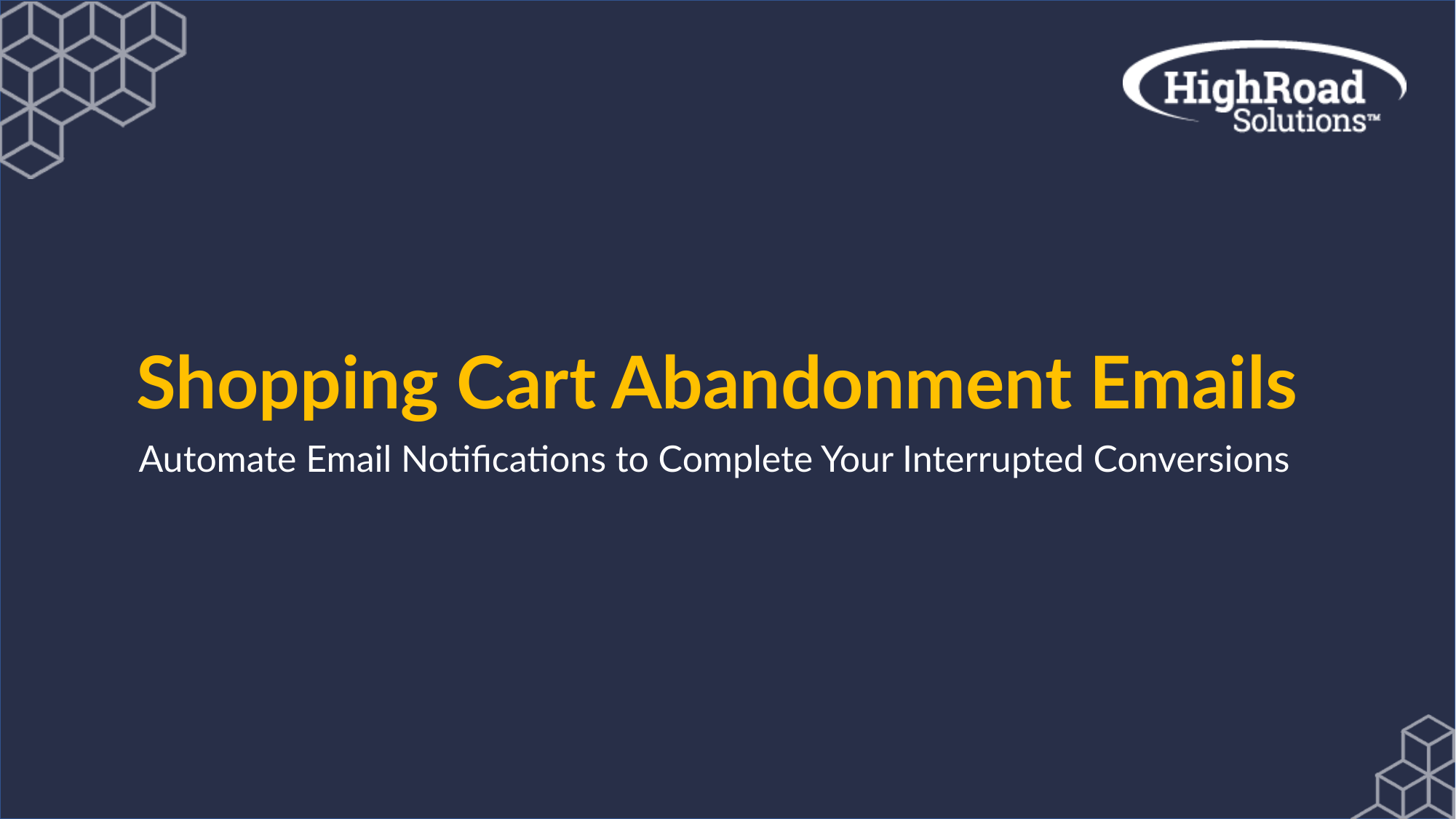

# Shopping Cart Abandonment Emails
Automate Email Notifications to Complete Your Interrupted Conversions